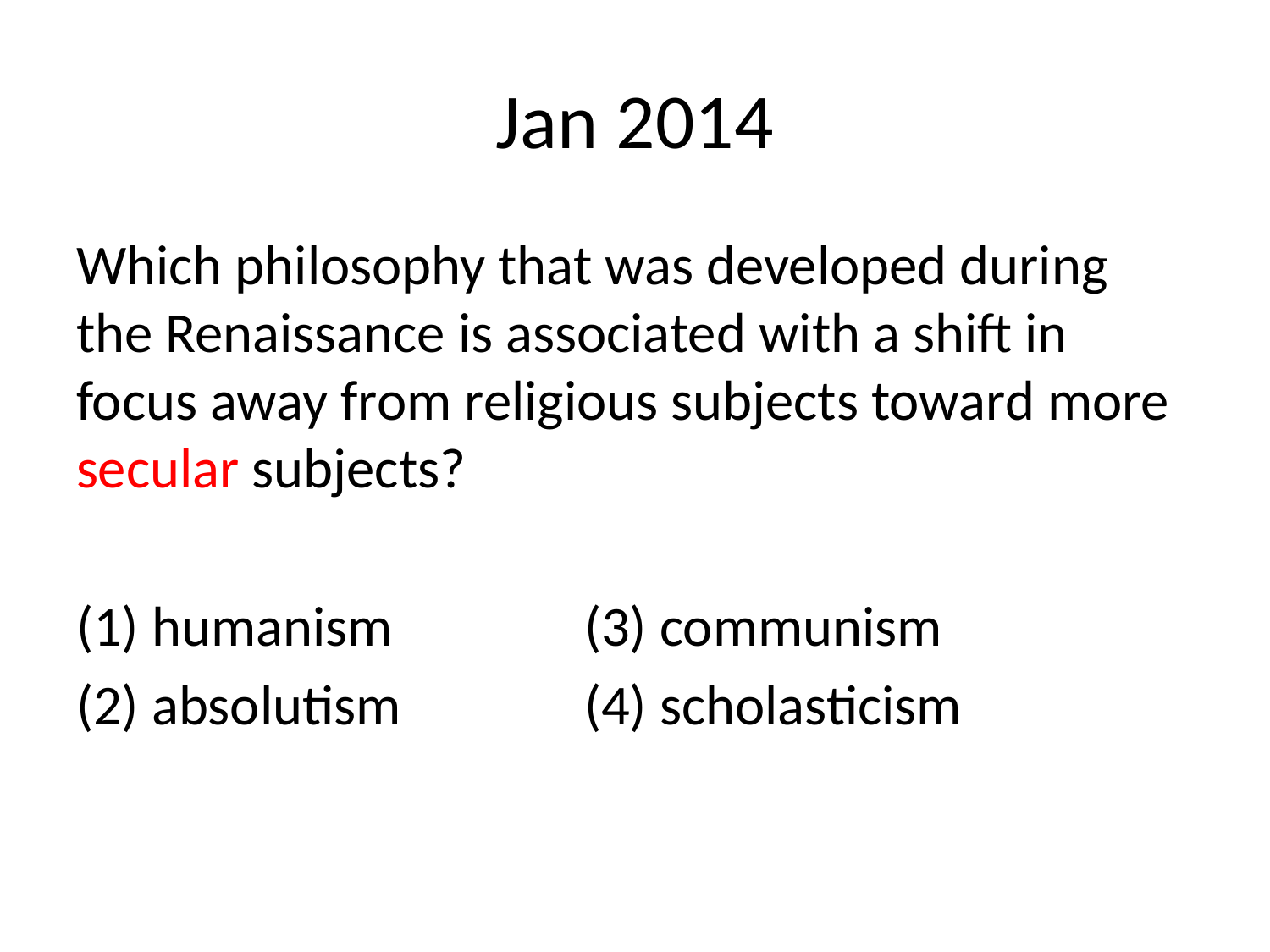

# Jan 2014
Which philosophy that was developed during the Renaissance is associated with a shift in focus away from religious subjects toward more secular subjects?

(1) humanism 		(3) communism
(2) absolutism 		(4) scholasticism